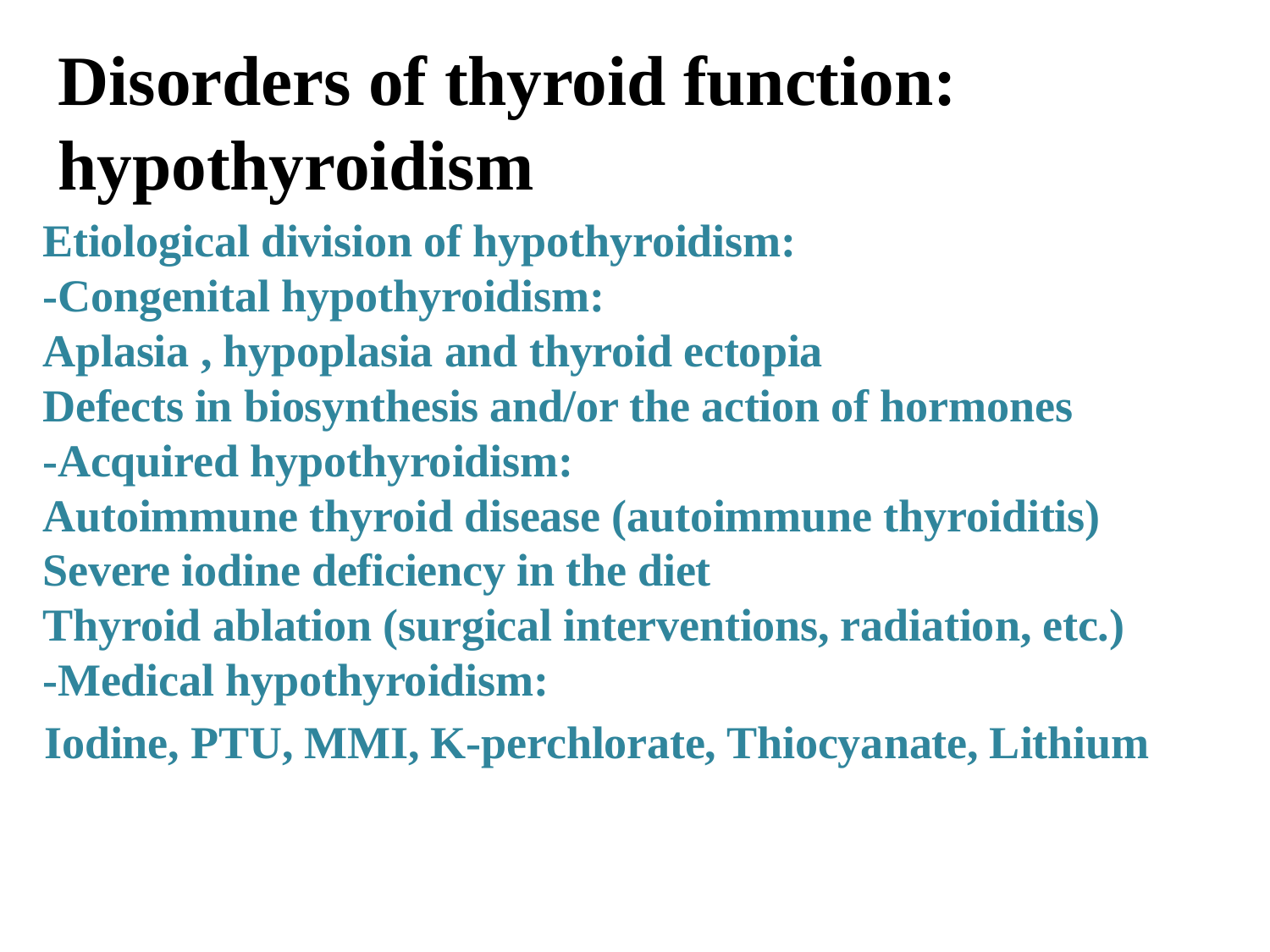

# Disorders of thyroid function: hypothyroidism

Etiological division of hypothyroidism:
-Congenital hypothyroidism:
Aplasia , hypoplasia and thyroid ectopia
Defects in biosynthesis and/or the action of hormones
-Acquired hypothyroidism:
Autoimmune thyroid disease (autoimmune thyroiditis)
Severe iodine deficiency in the diet
Thyroid ablation (surgical interventions, radiation, etc.)
-Medical hypothyroidism:
Iodine, PTU, MMI, K-perchlorate, Thiocyanate, Lithium